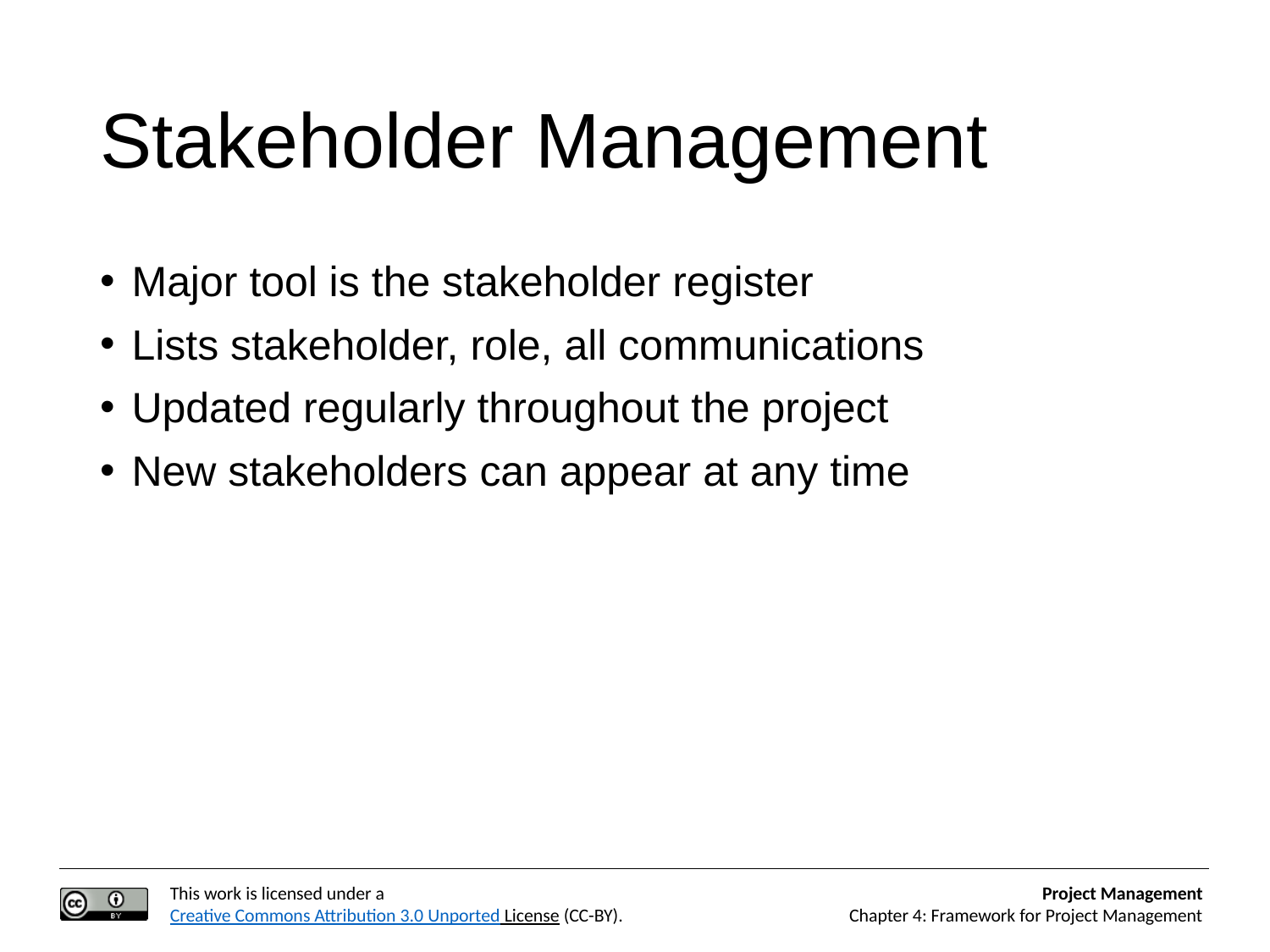

# Stakeholder Management
Major tool is the stakeholder register
Lists stakeholder, role, all communications
Updated regularly throughout the project
New stakeholders can appear at any time